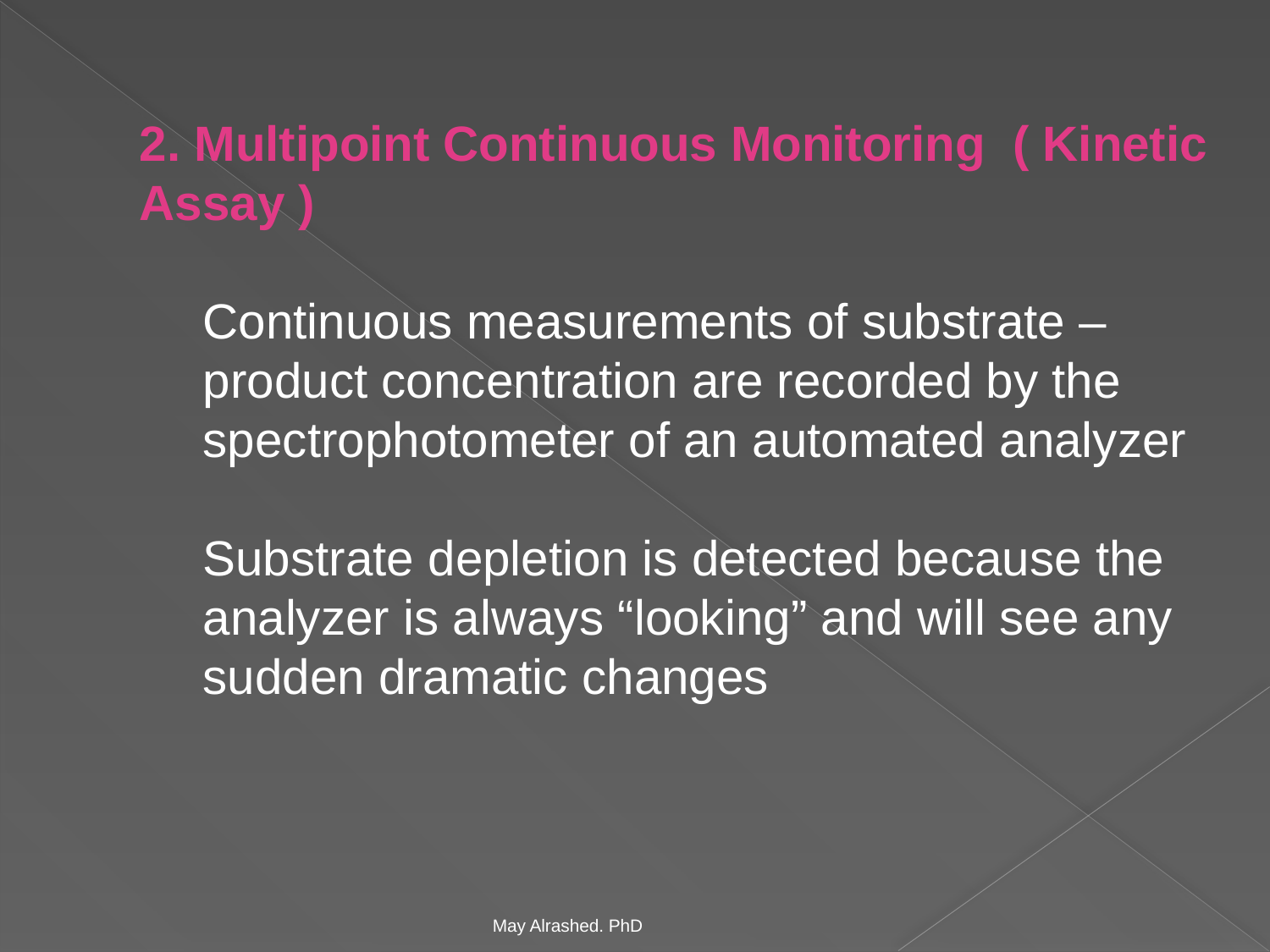

2. Multipoint Continuous Monitoring  ( Kinetic Assay )

Continuous measurements of substrate – product concentration are recorded by the spectrophotometer of an automated analyzer

Substrate depletion is detected because the analyzer is always “looking” and will see any sudden dramatic changes
May Alrashed. PhD